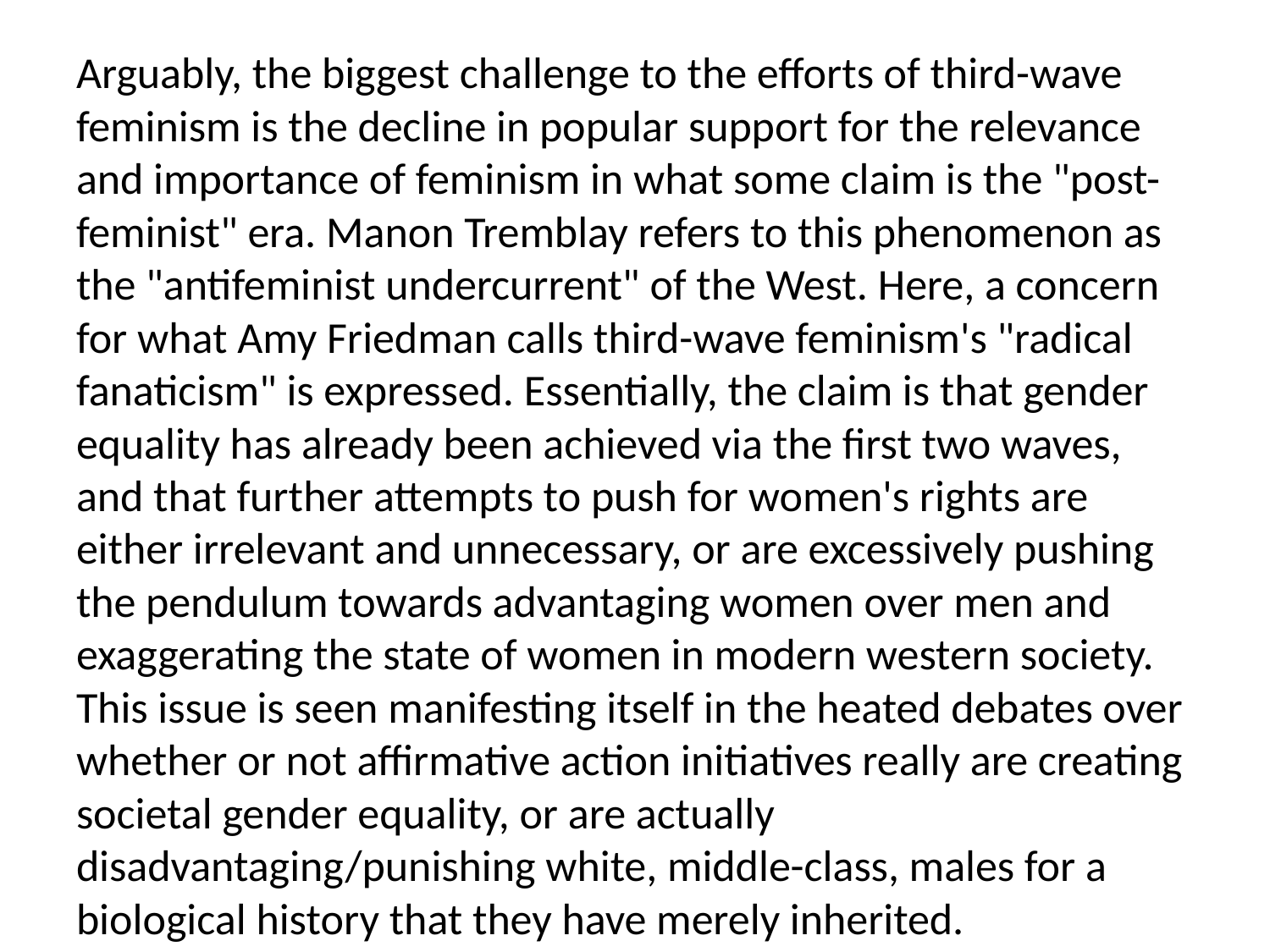

#
Arguably, the biggest challenge to the efforts of third-wave feminism is the decline in popular support for the relevance and importance of feminism in what some claim is the "post-feminist" era. Manon Tremblay refers to this phenomenon as the "antifeminist undercurrent" of the West. Here, a concern for what Amy Friedman calls third-wave feminism's "radical fanaticism" is expressed. Essentially, the claim is that gender equality has already been achieved via the first two waves, and that further attempts to push for women's rights are either irrelevant and unnecessary, or are excessively pushing the pendulum towards advantaging women over men and exaggerating the state of women in modern western society. This issue is seen manifesting itself in the heated debates over whether or not affirmative action initiatives really are creating societal gender equality, or are actually disadvantaging/punishing white, middle-class, males for a biological history that they have merely inherited.